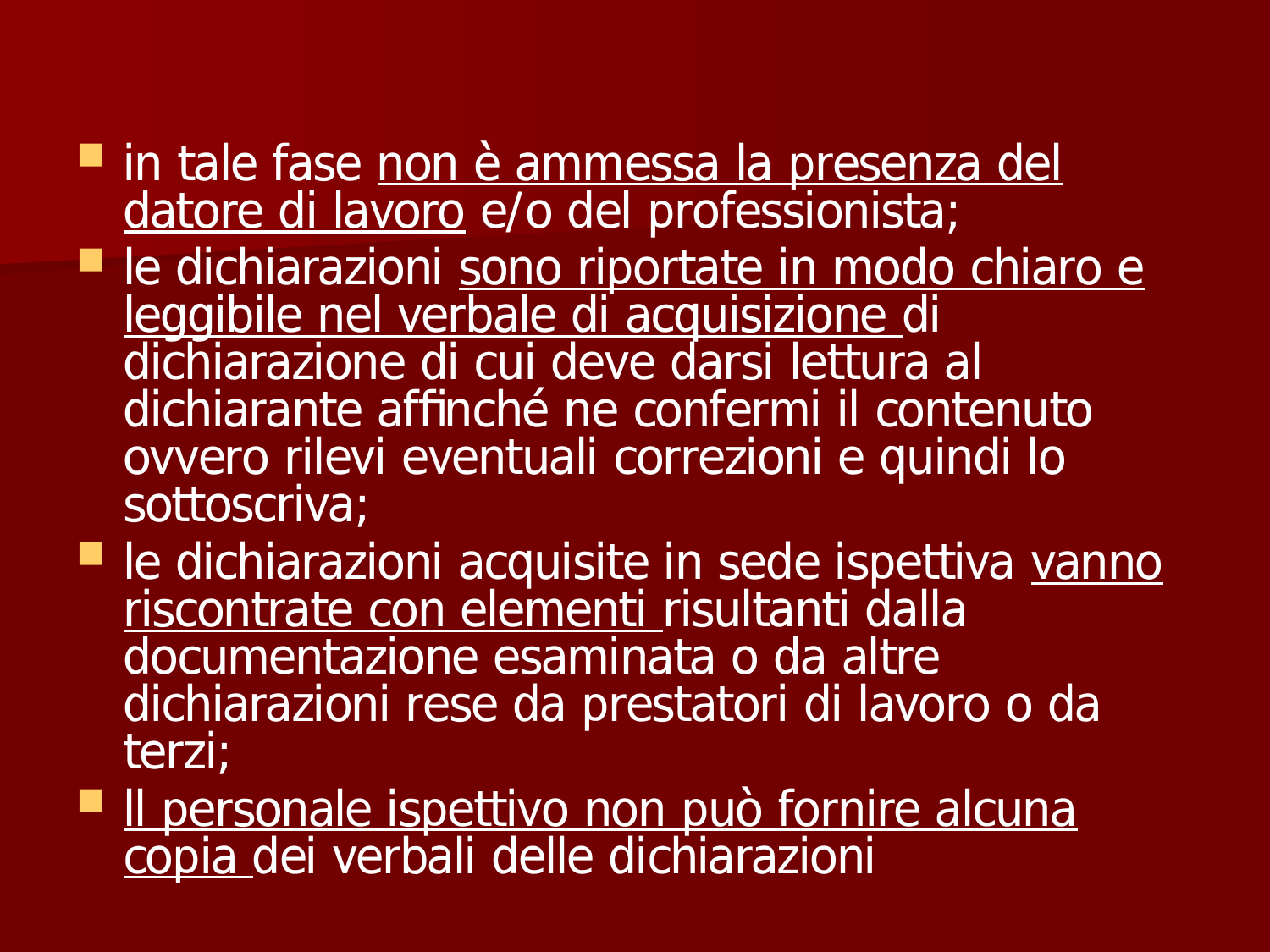

in tale fase non è ammessa la presenza del datore di lavoro e/o del professionista;
le dichiarazioni sono riportate in modo chiaro e leggibile nel verbale di acquisizione di dichiarazione di cui deve darsi lettura al dichiarante affinché ne confermi il contenuto ovvero rilevi eventuali correzioni e quindi lo sottoscriva;
le dichiarazioni acquisite in sede ispettiva vanno riscontrate con elementi risultanti dalla documentazione esaminata o da altre dichiarazioni rese da prestatori di lavoro o da terzi;
ll personale ispettivo non può fornire alcuna copia dei verbali delle dichiarazioni